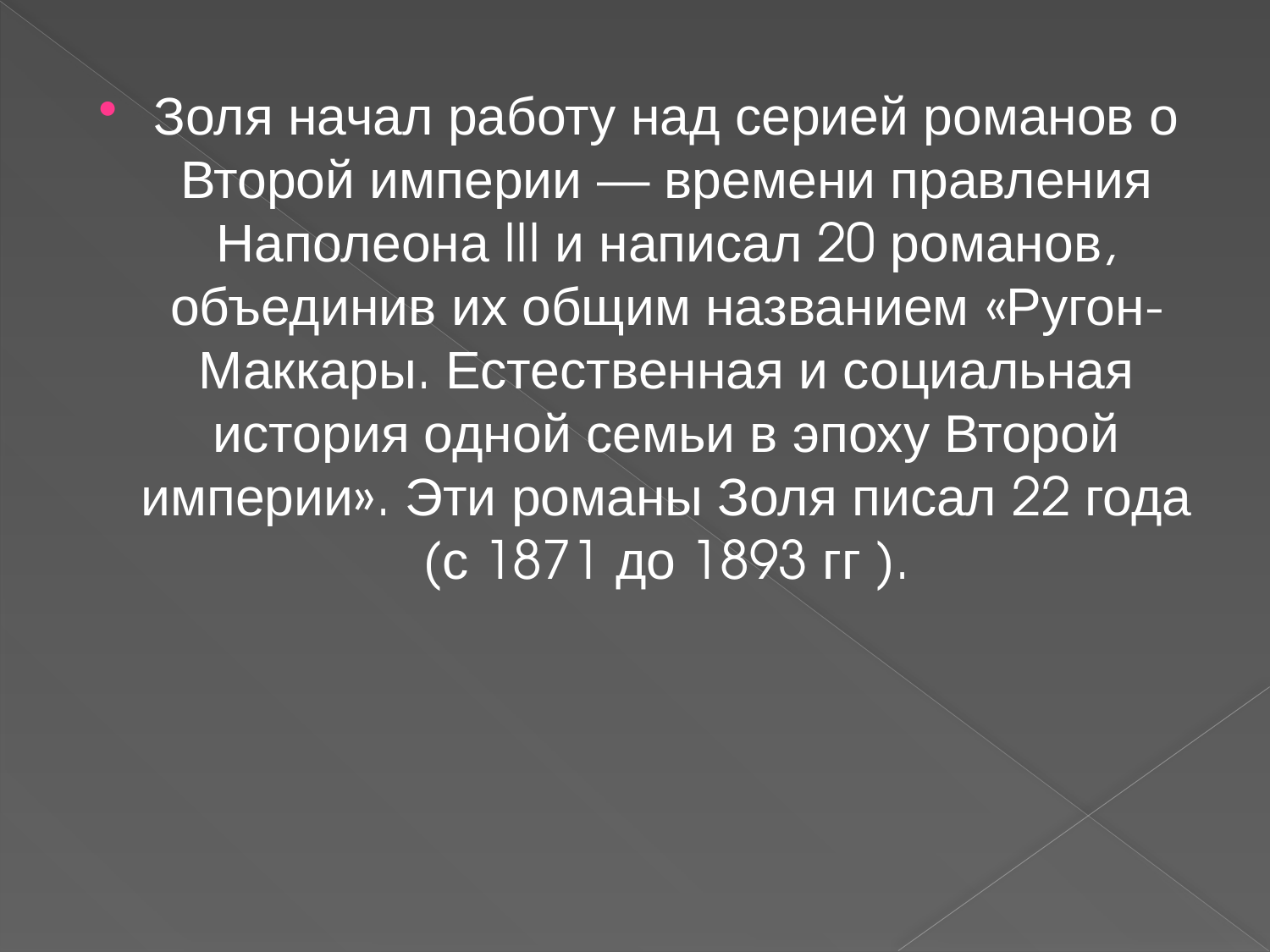

Золя начал работу над серией романов о Второй империи — времени правления Наполеона III и написал 20 романов, объединив их общим названием «Ругон-Маккары. Естественная и социальная история одной семьи в эпоху Второй империи». Эти романы Золя писал 22 года (с 1871 до 1893 гг ).